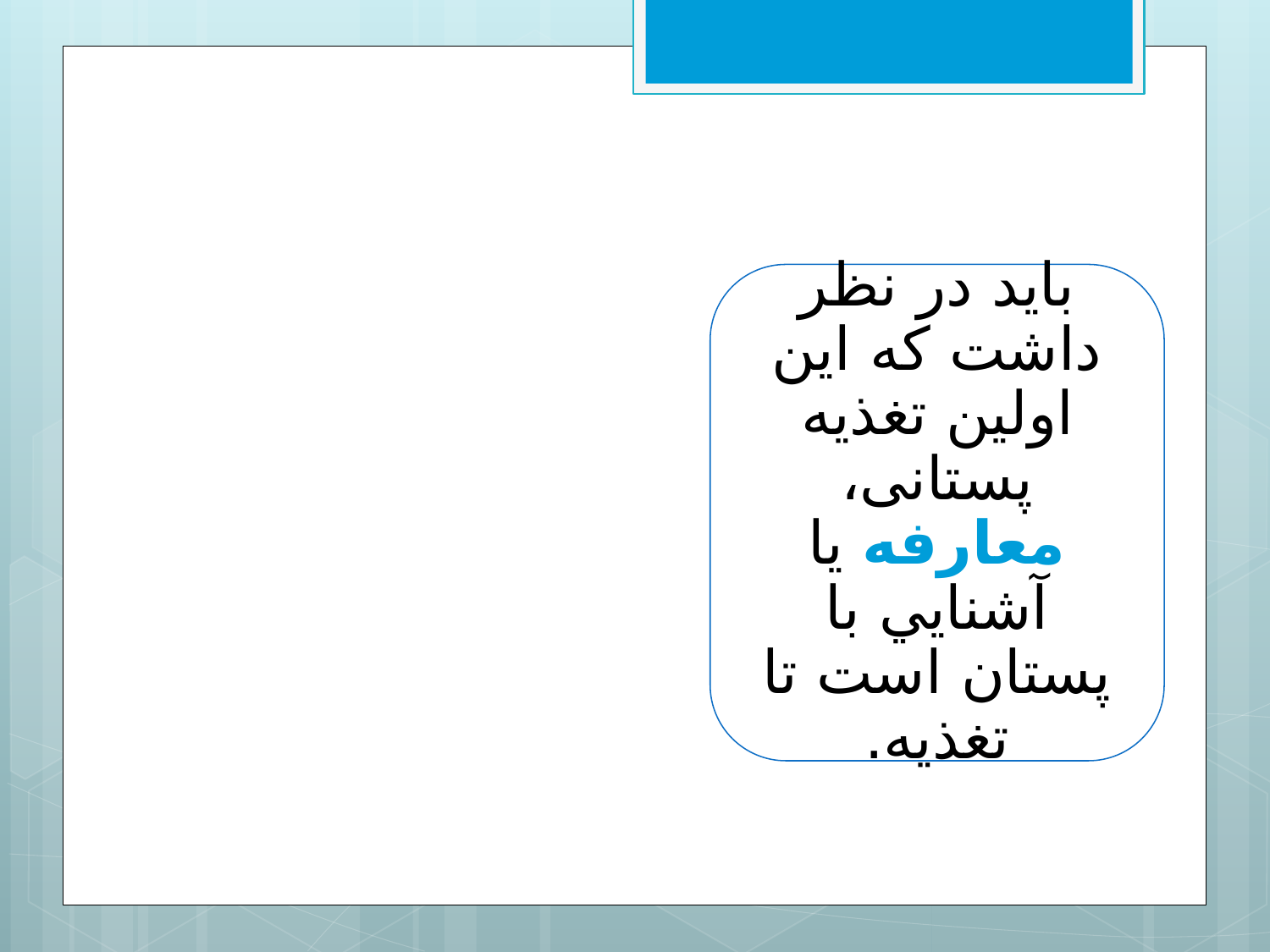

باید در نظر داشت كه این اولین تغذیه پستانی، معارفه يا آشنايي با پستان است تا تغذیه.